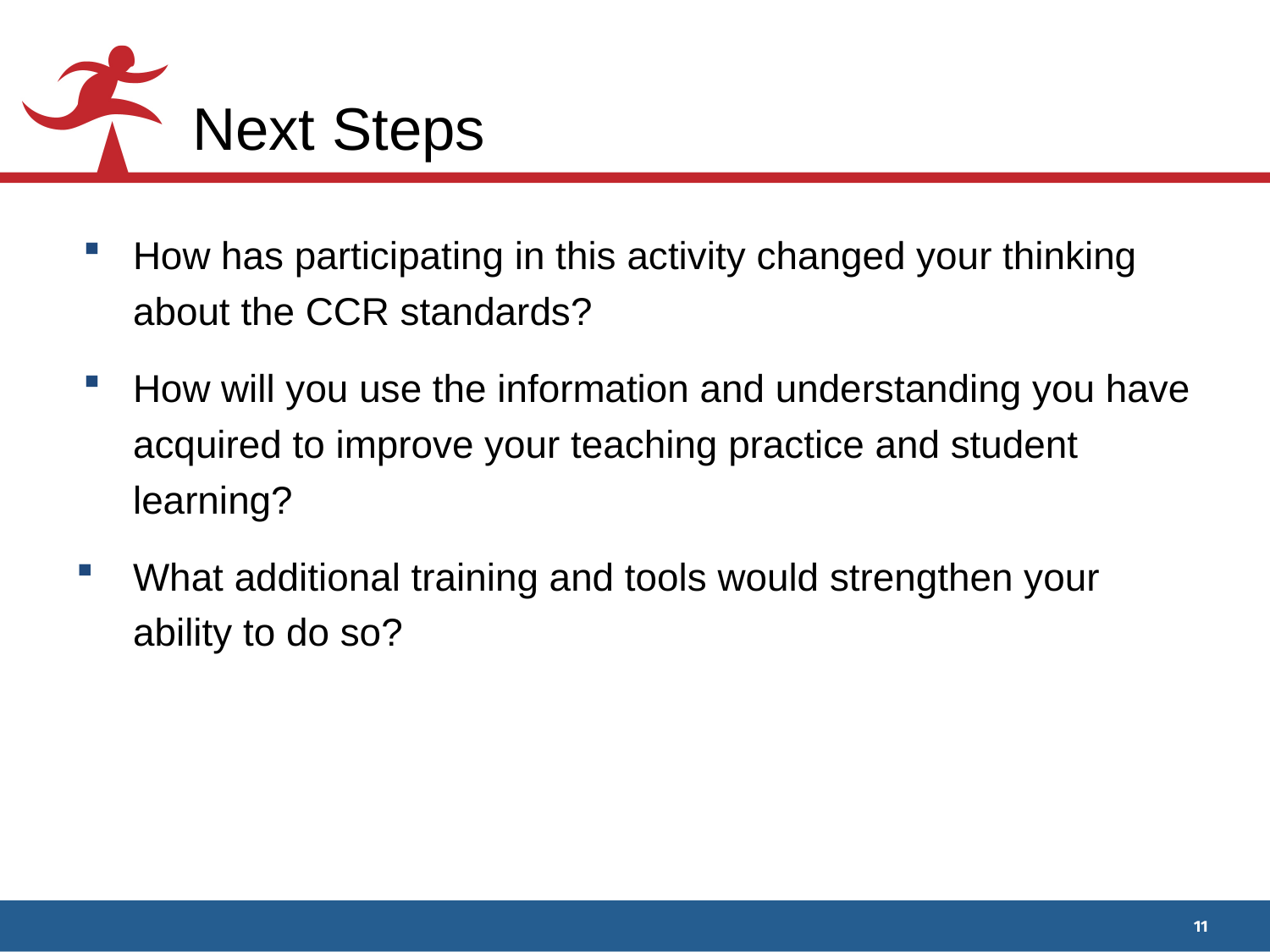

# Next Steps
How has participating in this activity changed your thinking about the CCR standards?
How will you use the information and understanding you have acquired to improve your teaching practice and student learning?
What additional training and tools would strengthen your ability to do so?